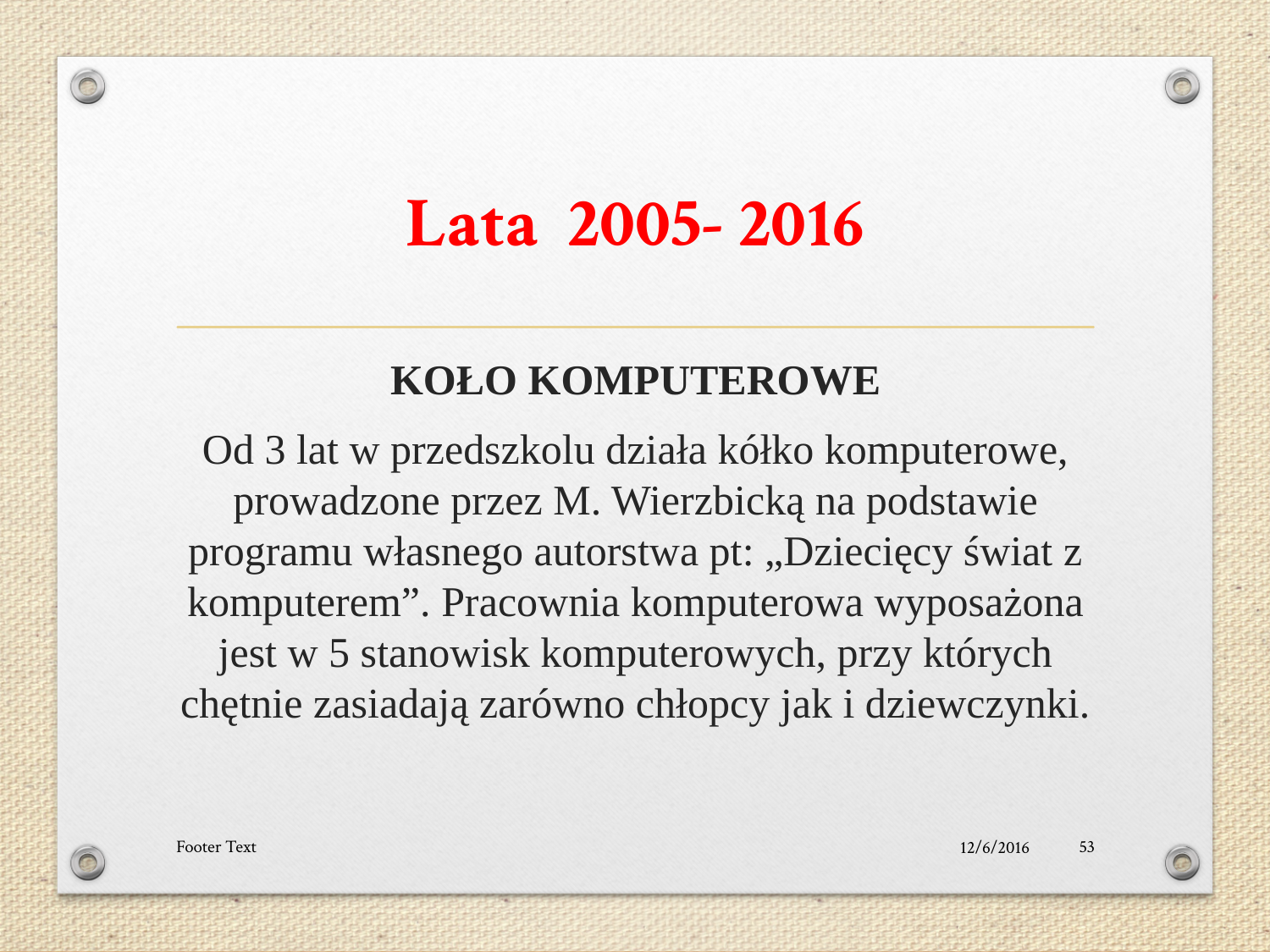

# Lata  2005- 2016
KOŁO KOMPUTEROWE
Od 3 lat w przedszkolu działa kółko komputerowe, prowadzone przez M. Wierzbicką na podstawie programu własnego autorstwa pt: „Dziecięcy świat z komputerem”. Pracownia komputerowa wyposażona jest w 5 stanowisk komputerowych, przy których chętnie zasiadają zarówno chłopcy jak i dziewczynki.

Footer Text
12/6/2016
53